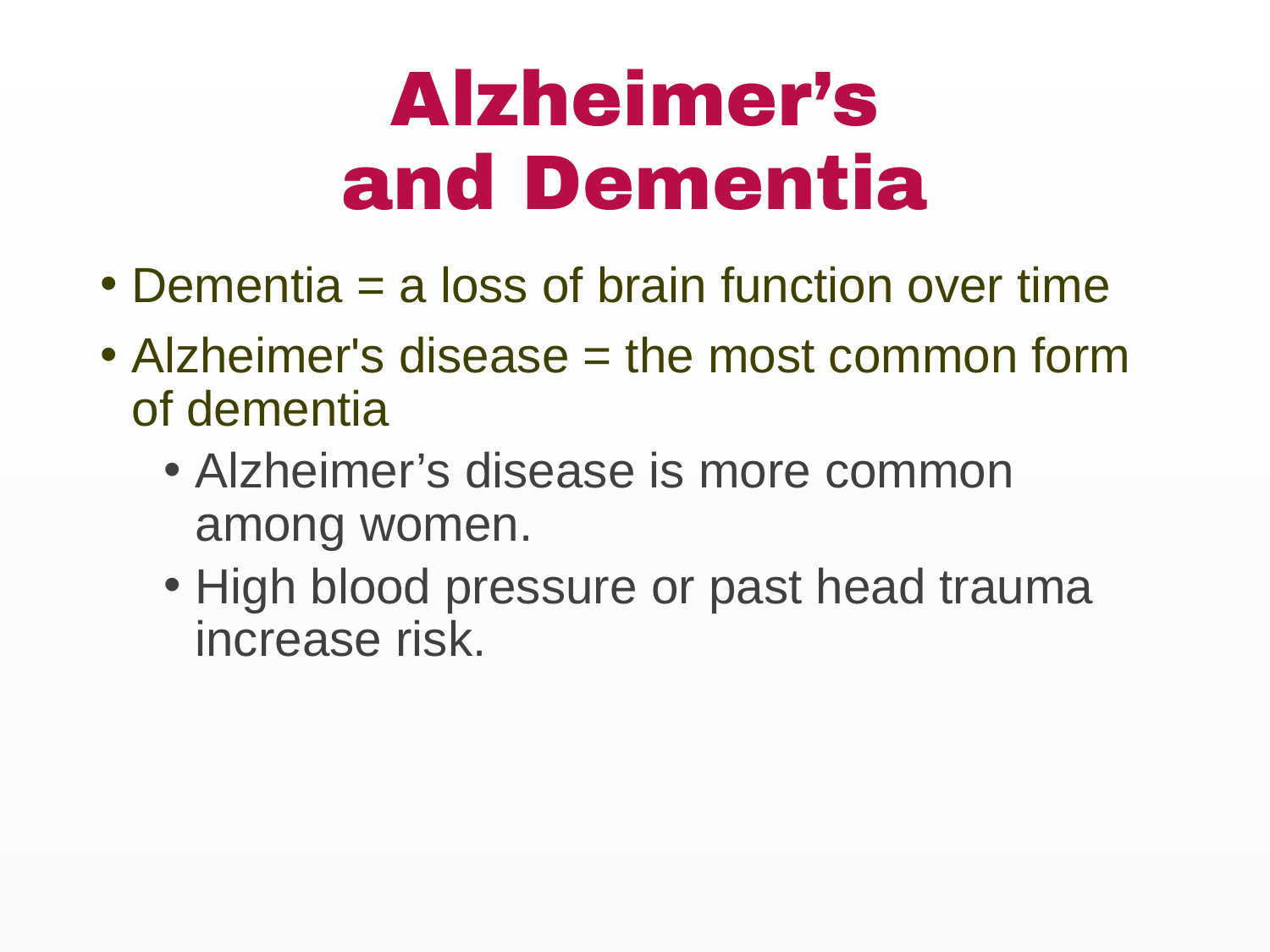

# Alzheimer’s and Dementia
Dementia = a loss of brain function over time
Alzheimer's disease = the most common form of dementia
Alzheimer’s disease is more common among women.
High blood pressure or past head trauma increase risk.